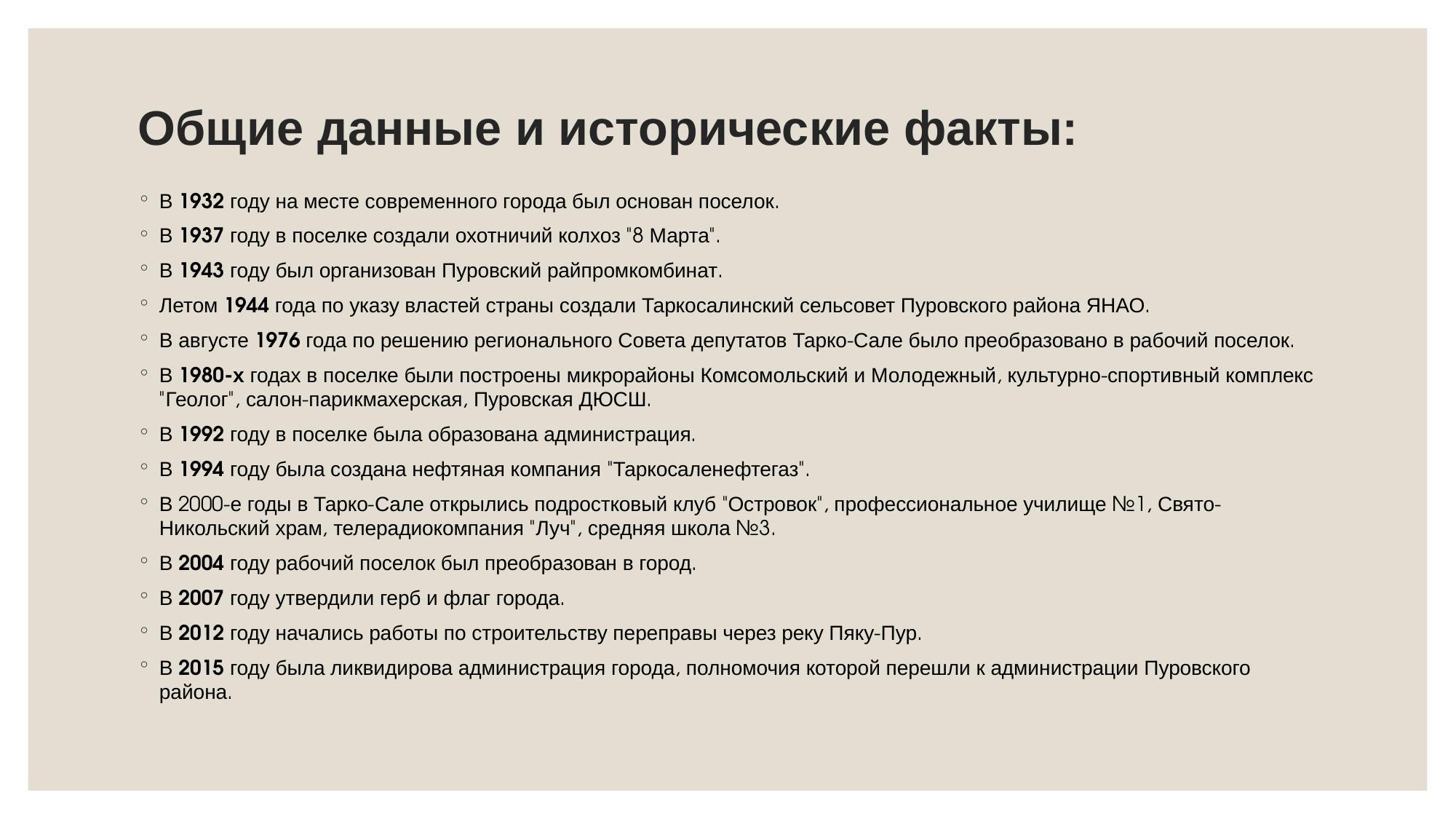

# Общие данные и исторические факты:
В 1932 году на месте современного города был основан поселок.
В 1937 году в поселке создали охотничий колхоз "8 Марта".
В 1943 году был организован Пуровский райпромкомбинат.
Летом 1944 года по указу властей страны создали Таркосалинский сельсовет Пуровского района ЯНАО.
В августе 1976 года по решению регионального Совета депутатов Тарко-Сале было преобразовано в рабочий поселок.
В 1980-х годах в поселке были построены микрорайоны Комсомольский и Молодежный, культурно-спортивный комплекс "Геолог", салон-парикмахерская, Пуровская ДЮСШ.
В 1992 году в поселке была образована администрация.
В 1994 году была создана нефтяная компания "Таркосаленефтегаз".
В 2000-е годы в Тарко-Сале открылись подростковый клуб "Островок", профессиональное училище №1, Свято-Никольский храм, телерадиокомпания "Луч", средняя школа №3.
В 2004 году рабочий поселок был преобразован в город.
В 2007 году утвердили герб и флаг города.
В 2012 году начались работы по строительству переправы через реку Пяку-Пур.
В 2015 году была ликвидирова администрация города, полномочия которой перешли к администрации Пуровского района.